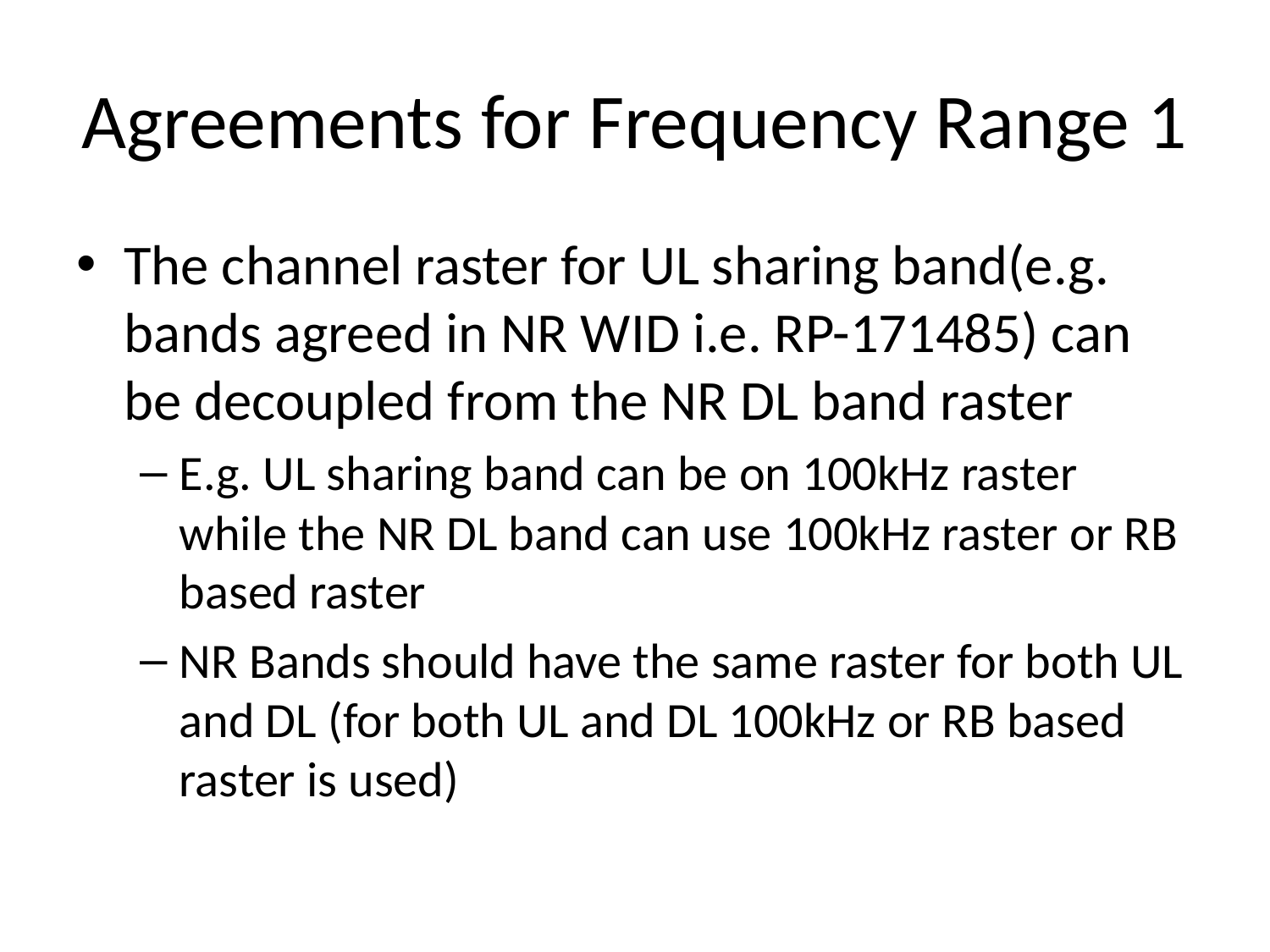

# Agreements for Frequency Range 1
The channel raster for UL sharing band(e.g. bands agreed in NR WID i.e. RP-171485) can be decoupled from the NR DL band raster
E.g. UL sharing band can be on 100kHz raster while the NR DL band can use 100kHz raster or RB based raster
NR Bands should have the same raster for both UL and DL (for both UL and DL 100kHz or RB based raster is used)